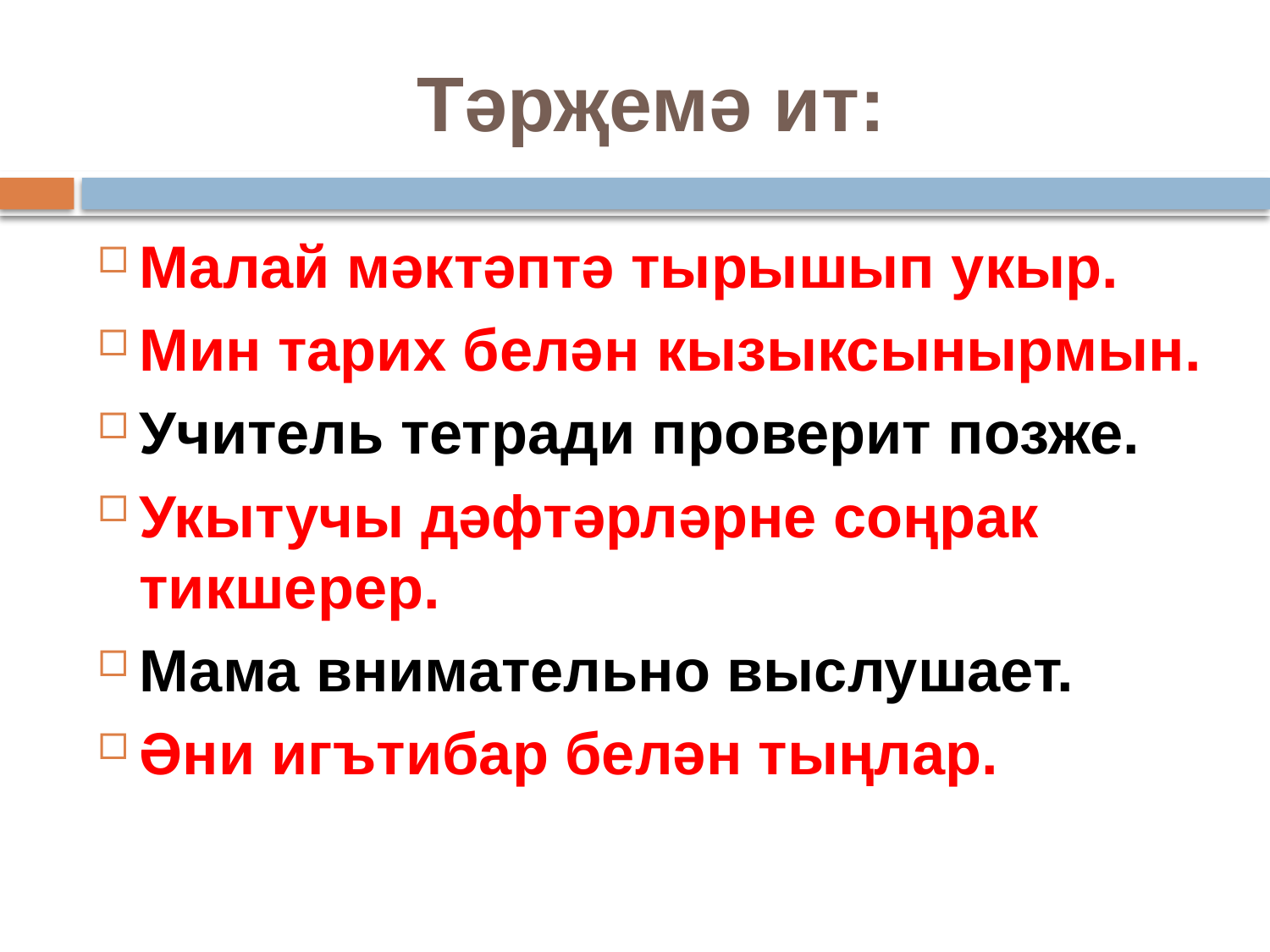

# Тәрҗемә ит:
Малай мәктәптә тырышып укыр.
Мин тарих белән кызыксынырмын.
Учитель тетради проверит позже.
Укытучы дәфтәрләрне соңрак тикшерер.
Мама внимательно выслушает.
Әни игътибар белән тыңлар.